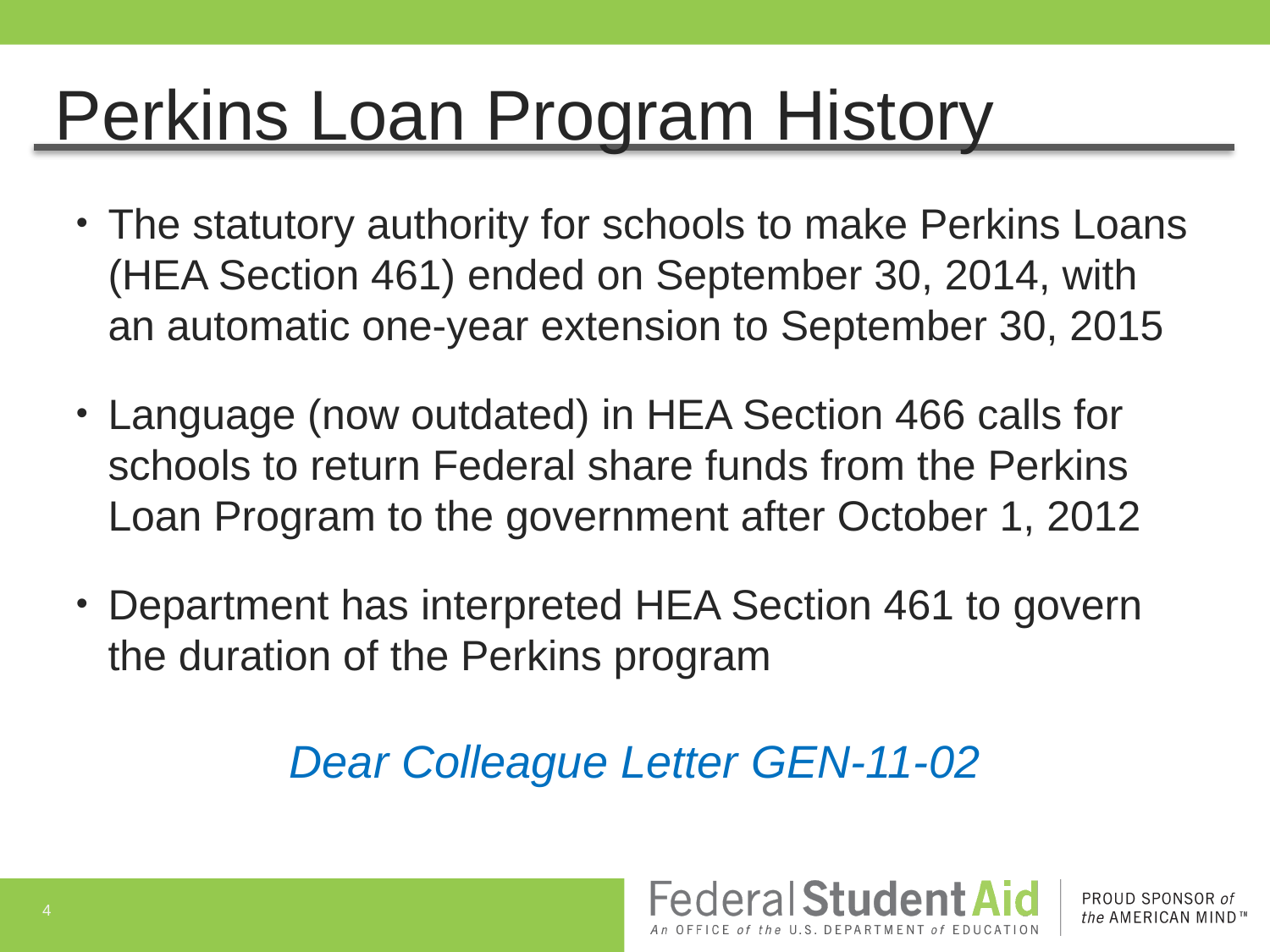

# Perkins Loan Program History
The statutory authority for schools to make Perkins Loans (HEA Section 461) ended on September 30, 2014, with an automatic one-year extension to September 30, 2015

Language (now outdated) in HEA Section 466 calls for schools to return Federal share funds from the Perkins Loan Program to the government after October 1, 2012

Department has interpreted HEA Section 461 to govern the duration of the Perkins program

Dear Colleague Letter GEN-11-02
4